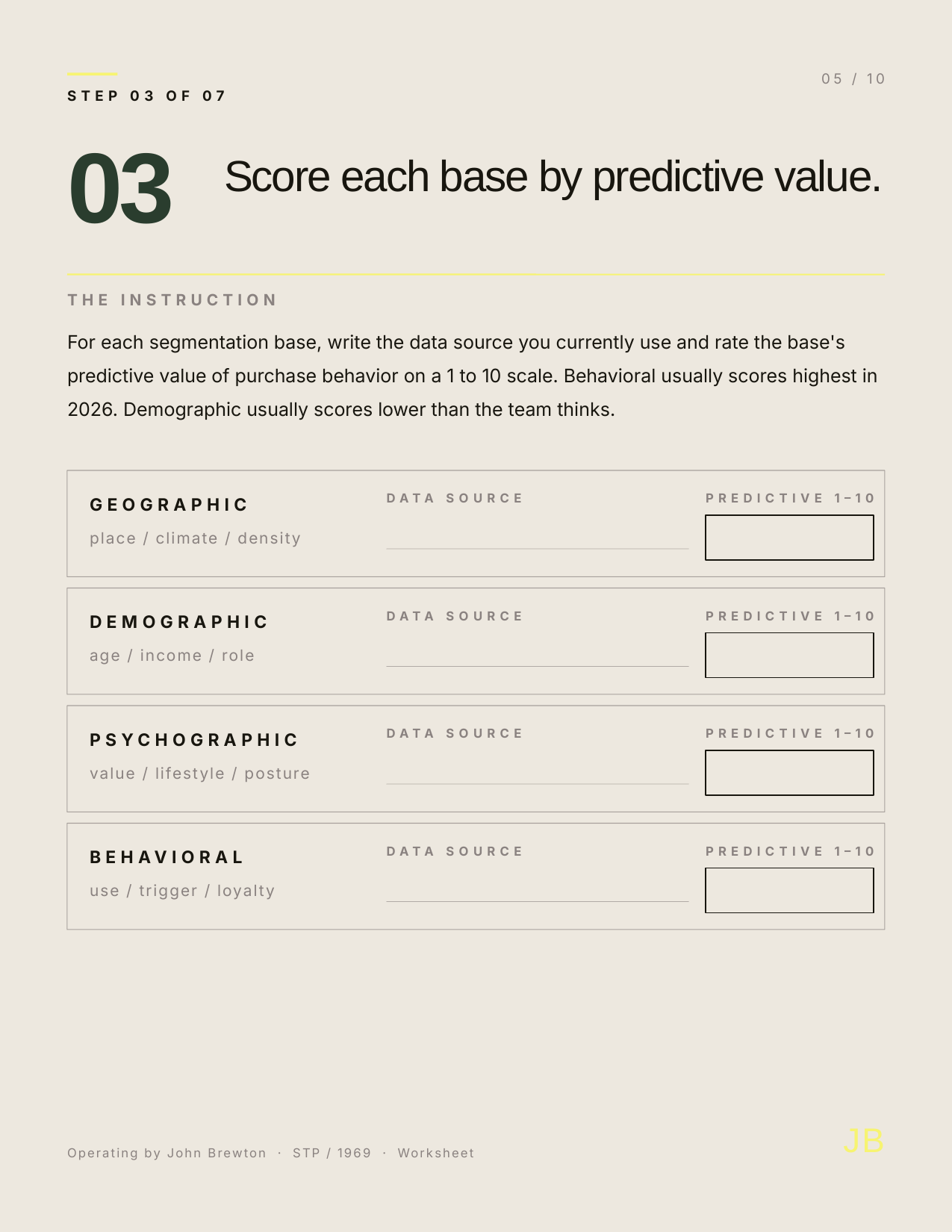

05 / 10

STEP 03 OF 07
03
Score each base by predictive value.

THE INSTRUCTION
For each segmentation base, write the data source you currently use and rate the base's predictive value of purchase behavior on a 1 to 10 scale. Behavioral usually scores highest in 2026. Demographic usually scores lower than the team thinks.

DATA SOURCE
PREDICTIVE 1–10
GEOGRAPHIC

place / climate / density

DATA SOURCE
PREDICTIVE 1–10
DEMOGRAPHIC

age / income / role

DATA SOURCE
PREDICTIVE 1–10
PSYCHOGRAPHIC

value / lifestyle / posture

DATA SOURCE
PREDICTIVE 1–10
BEHAVIORAL

use / trigger / loyalty

JB
Operating by John Brewton  ·  STP / 1969  ·  Worksheet